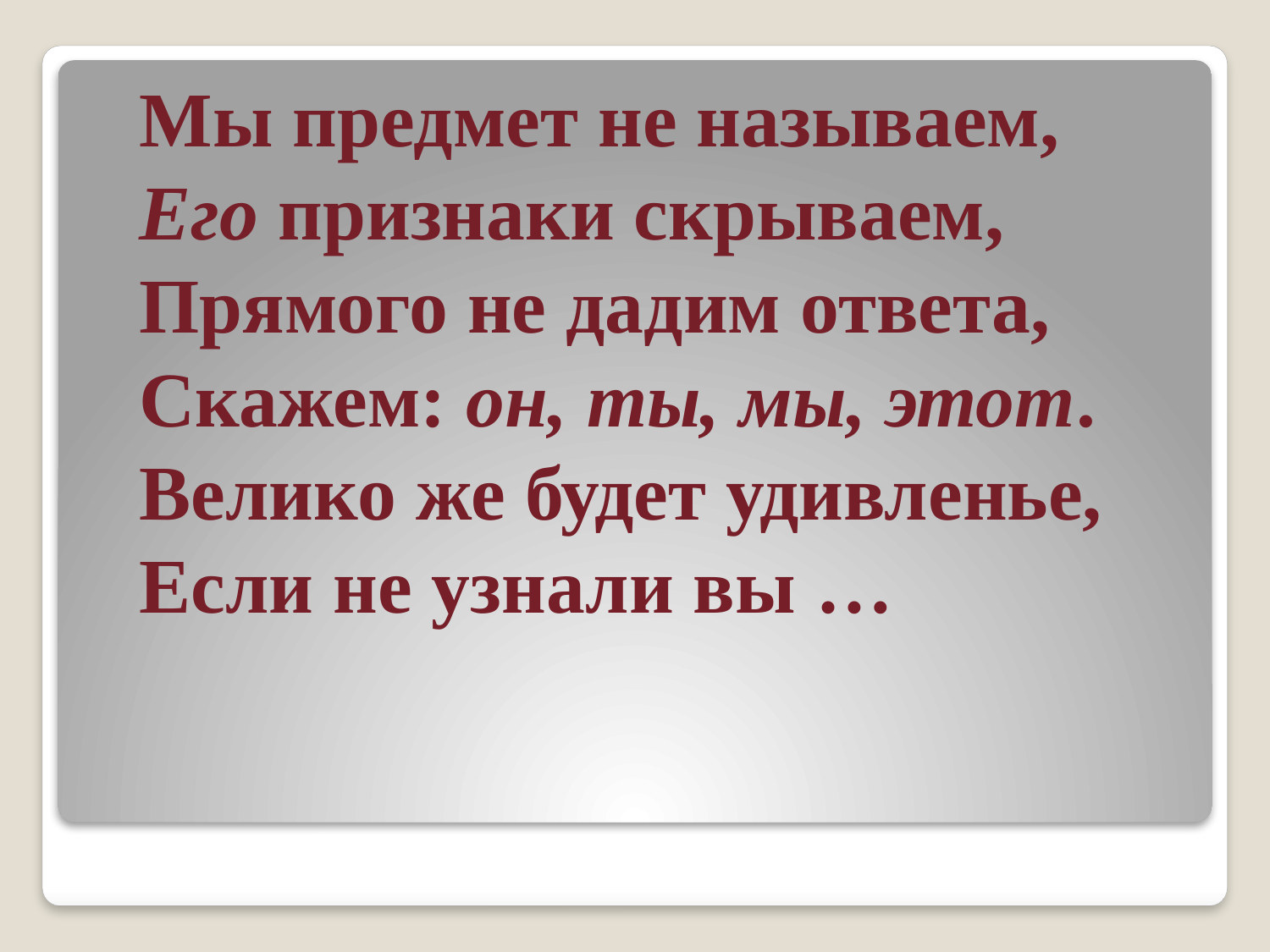

# Мы предмет не называем, Его признаки скрываем, Прямого не дадим ответа, Скажем: он, ты, мы, этот. Велико же будет удивленье, Если не узнали вы …